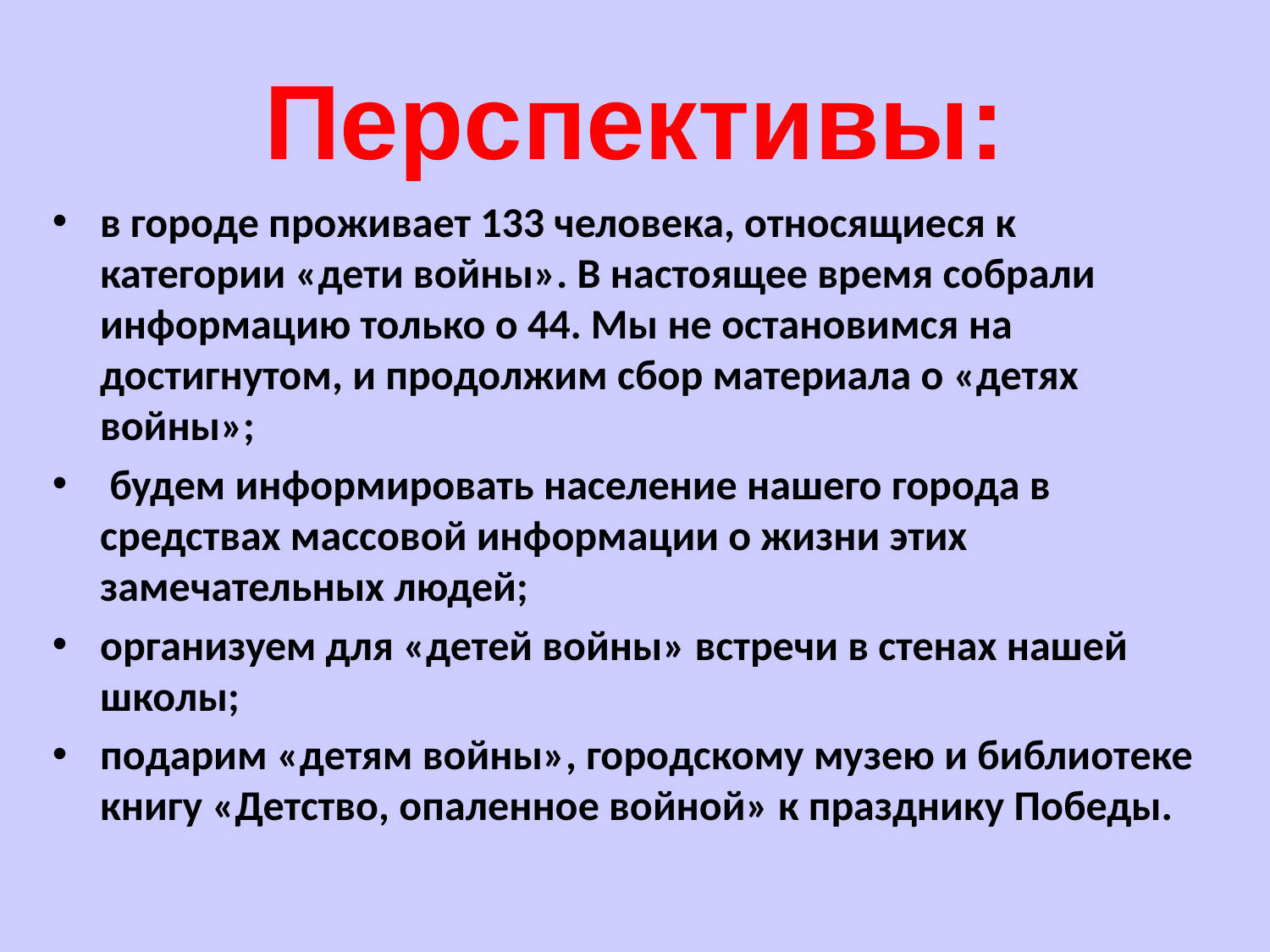

# Перспективы:
в городе проживает 133 человека, относящиеся к категории «дети войны». В настоящее время собрали информацию только о 44. Мы не остановимся на достигнутом, и продолжим сбор материала о «детях войны»;
 будем информировать население нашего города в средствах массовой информации о жизни этих замечательных людей;
организуем для «детей войны» встречи в стенах нашей школы;
подарим «детям войны», городскому музею и библиотеке книгу «Детство, опаленное войной» к празднику Победы.